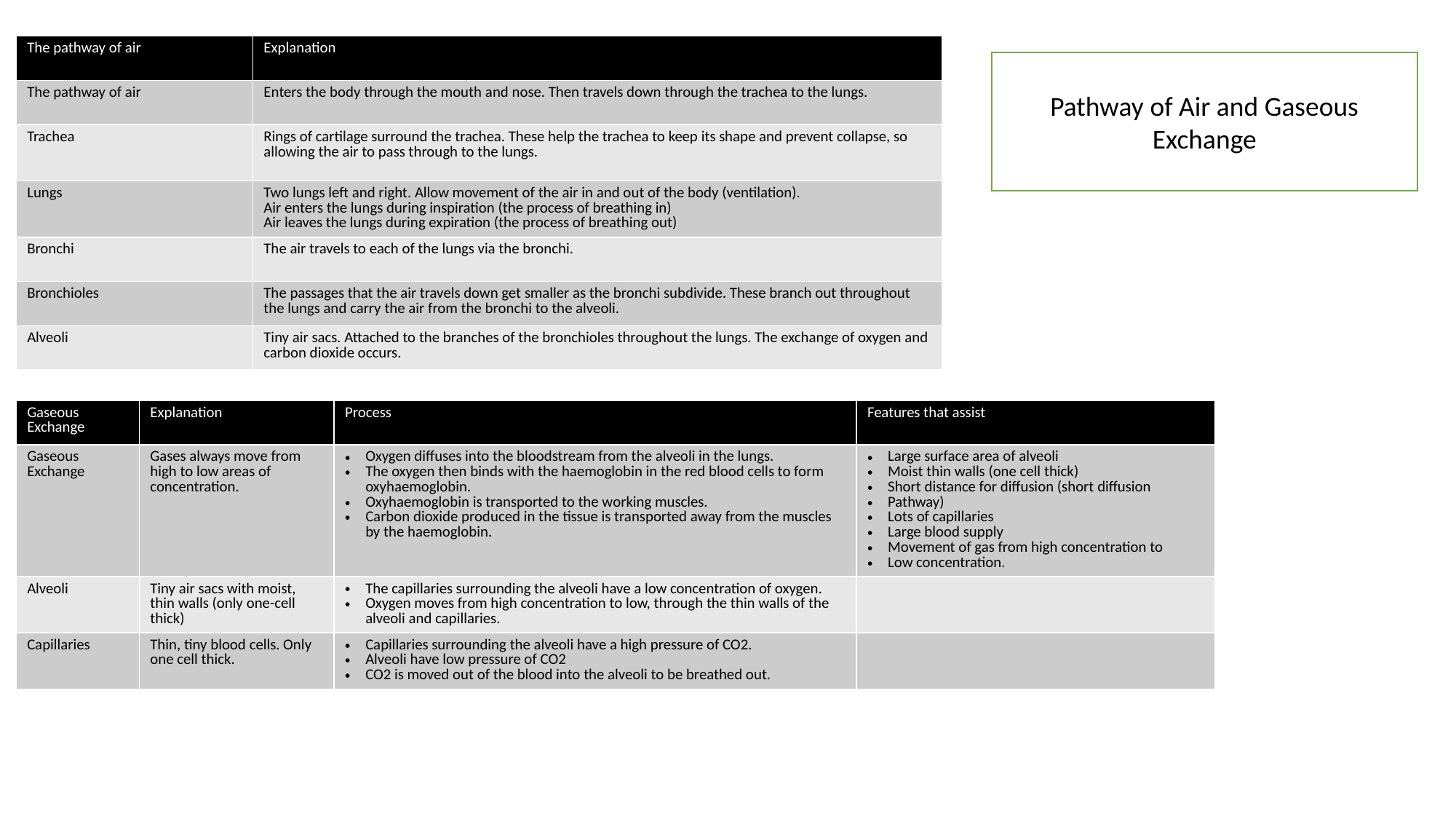

| The pathway of air | Explanation |
| --- | --- |
| The pathway of air | Enters the body through the mouth and nose. Then travels down through the trachea to the lungs. |
| Trachea | Rings of cartilage surround the trachea. These help the trachea to keep its shape and prevent collapse, so allowing the air to pass through to the lungs. |
| Lungs | Two lungs left and right. Allow movement of the air in and out of the body (ventilation). Air enters the lungs during inspiration (the process of breathing in) Air leaves the lungs during expiration (the process of breathing out) |
| Bronchi | The air travels to each of the lungs via the bronchi. |
| Bronchioles | The passages that the air travels down get smaller as the bronchi subdivide. These branch out throughout the lungs and carry the air from the bronchi to the alveoli. |
| Alveoli | Tiny air sacs. Attached to the branches of the bronchioles throughout the lungs. The exchange of oxygen and carbon dioxide occurs. |
Pathway of Air and Gaseous Exchange
#
| Gaseous Exchange | Explanation | Process | Features that assist |
| --- | --- | --- | --- |
| Gaseous Exchange | Gases always move from high to low areas of concentration. | Oxygen diffuses into the bloodstream from the alveoli in the lungs. The oxygen then binds with the haemoglobin in the red blood cells to form oxyhaemoglobin. Oxyhaemoglobin is transported to the working muscles. Carbon dioxide produced in the tissue is transported away from the muscles by the haemoglobin. | Large surface area of alveoli Moist thin walls (one cell thick) Short distance for diffusion (short diffusion Pathway) Lots of capillaries Large blood supply Movement of gas from high concentration to Low concentration. |
| Alveoli | Tiny air sacs with moist, thin walls (only one-cell thick) | The capillaries surrounding the alveoli have a low concentration of oxygen. Oxygen moves from high concentration to low, through the thin walls of the alveoli and capillaries. |  |
| Capillaries | Thin, tiny blood cells. Only one cell thick. | Capillaries surrounding the alveoli have a high pressure of CO2. Alveoli have low pressure of CO2 CO2 is moved out of the blood into the alveoli to be breathed out. |  |